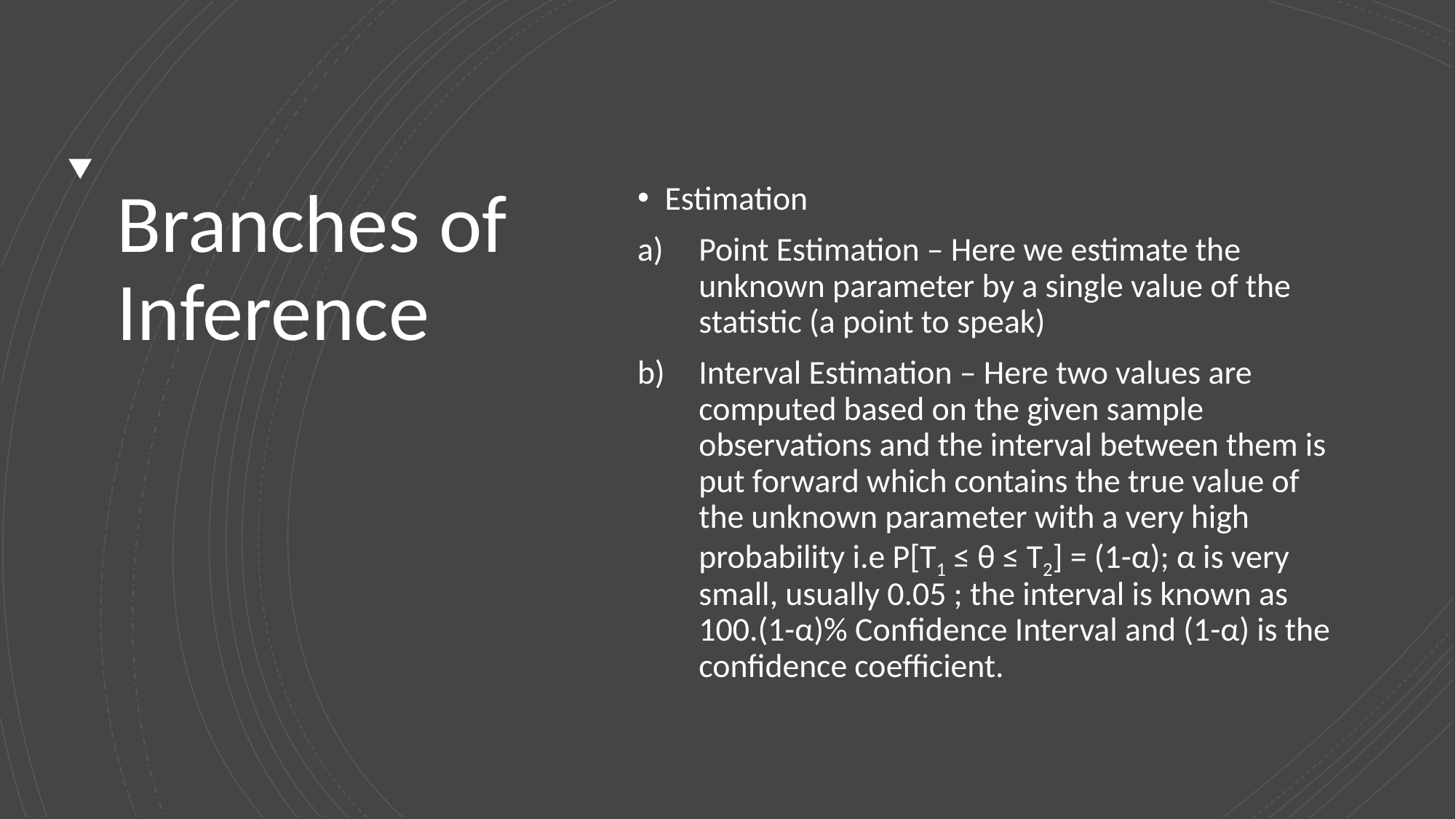

# Branches of Inference
Estimation
Point Estimation – Here we estimate the unknown parameter by a single value of the statistic (a point to speak)
Interval Estimation – Here two values are computed based on the given sample observations and the interval between them is put forward which contains the true value of the unknown parameter with a very high probability i.e P[T1 ≤ θ ≤ T2] = (1-α); α is very small, usually 0.05 ; the interval is known as 100.(1-α)% Confidence Interval and (1-α) is the confidence coefficient.